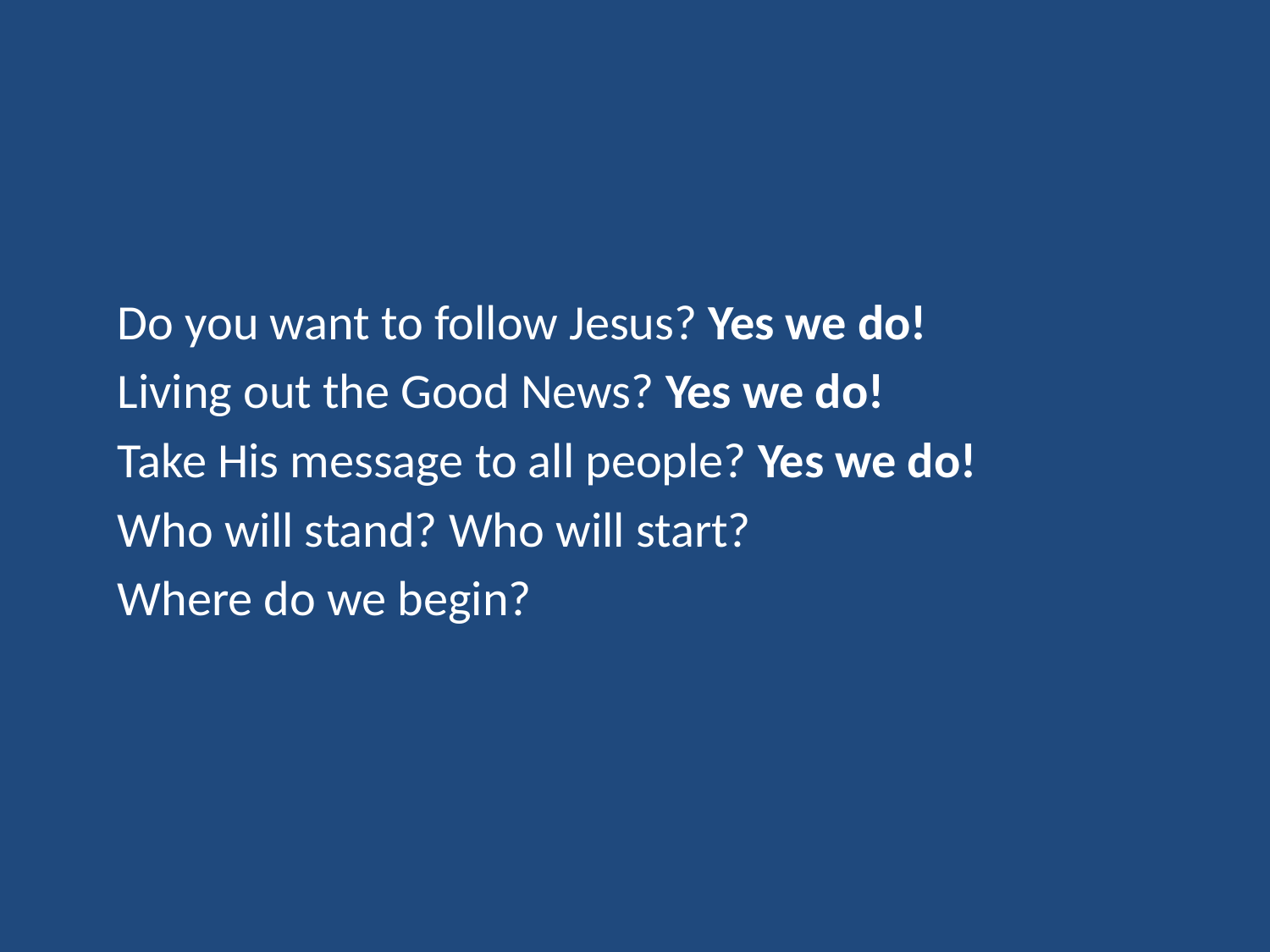

Do you want to follow Jesus? Yes we do!
Living out the Good News? Yes we do!
Take His message to all people? Yes we do!
Who will stand? Who will start?
Where do we begin?